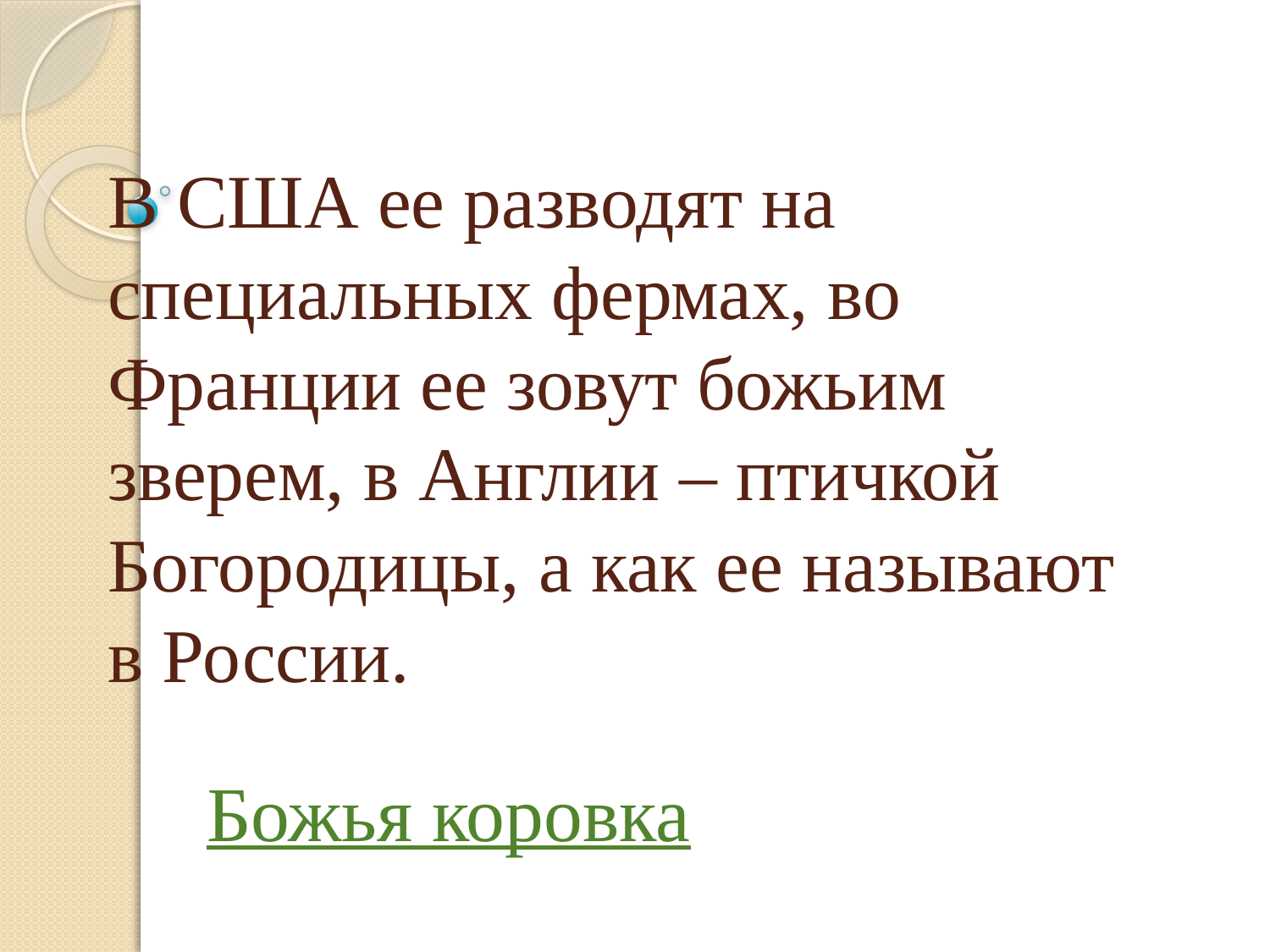

# В США ее разводят на специальных фермах, во Франции ее зовут божьим зверем, в Англии – птичкой Богородицы, а как ее называют в России.
Божья коровка